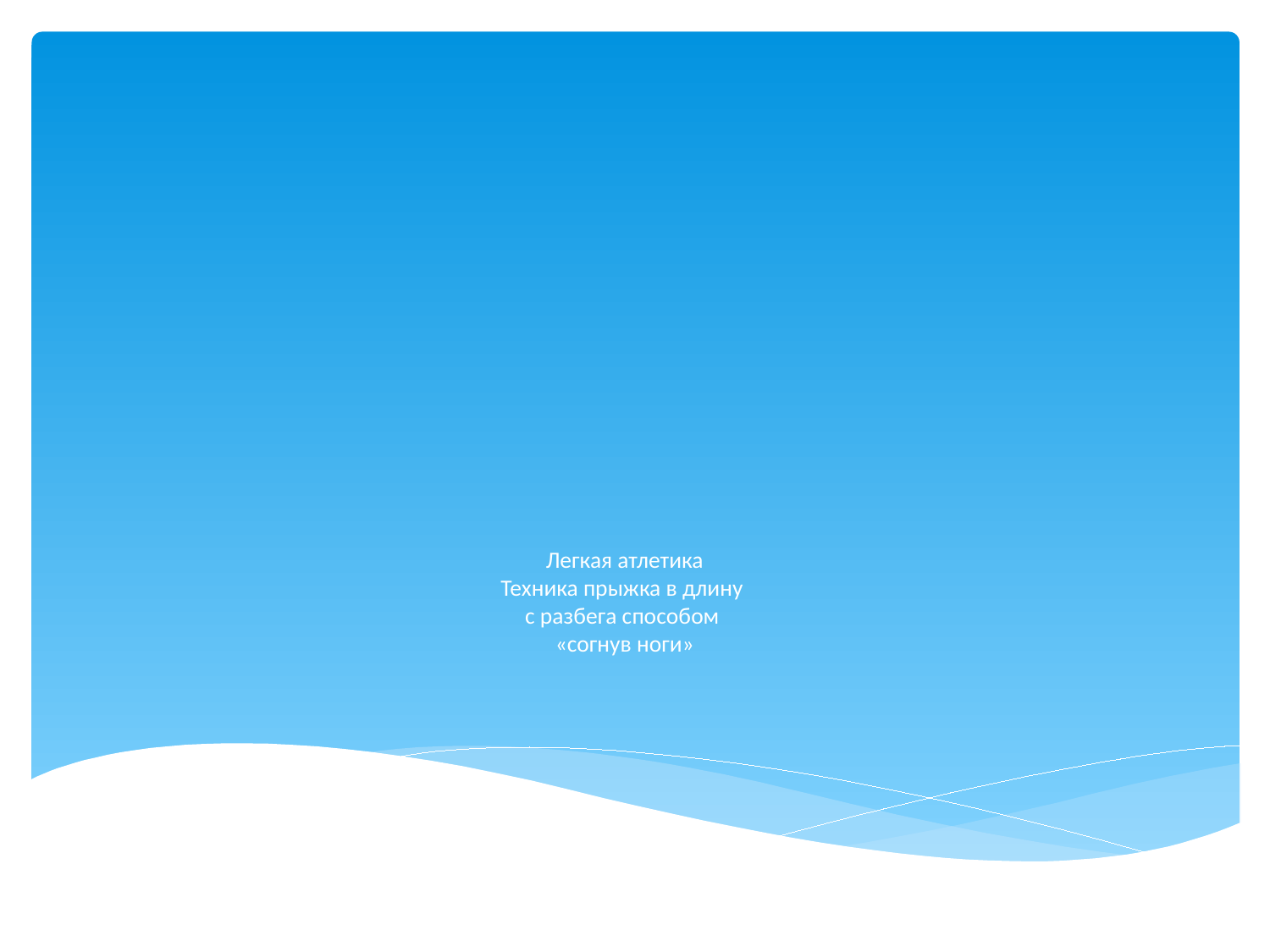

# Легкая атлетика Техника прыжка в длину с разбега способом «согнув ноги»